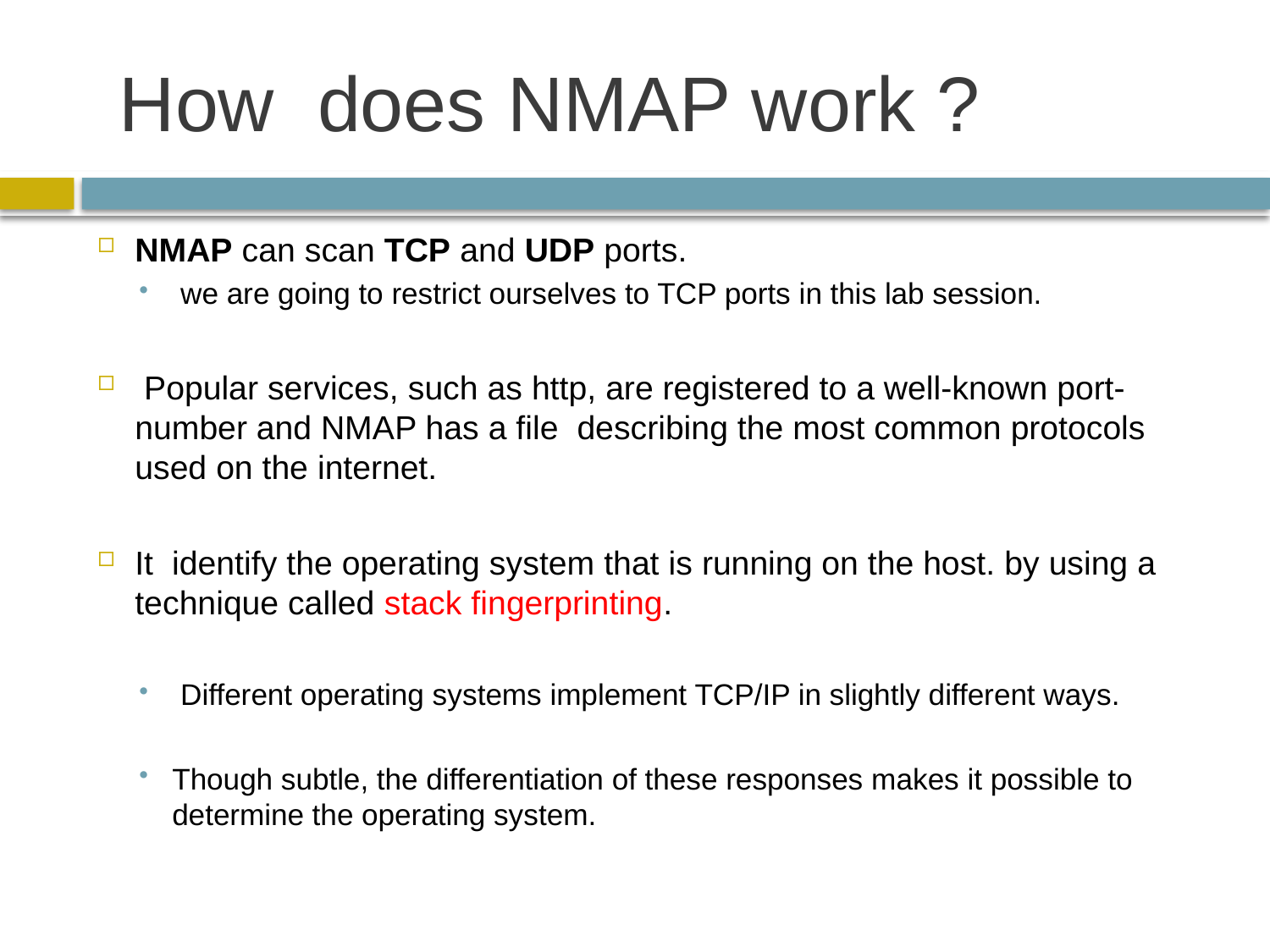

# How  does NMAP work ?
NMAP can scan TCP and UDP ports.
 we are going to restrict ourselves to TCP ports in this lab session.

 Popular services, such as http, are registered to a well-known port-number and NMAP has a file  describing the most common protocols used on the internet.

It  identify the operating system that is running on the host. by using a technique called stack fingerprinting.

 Different operating systems implement TCP/IP in slightly different ways.

Though subtle, the differentiation of these responses makes it possible to determine the operating system.